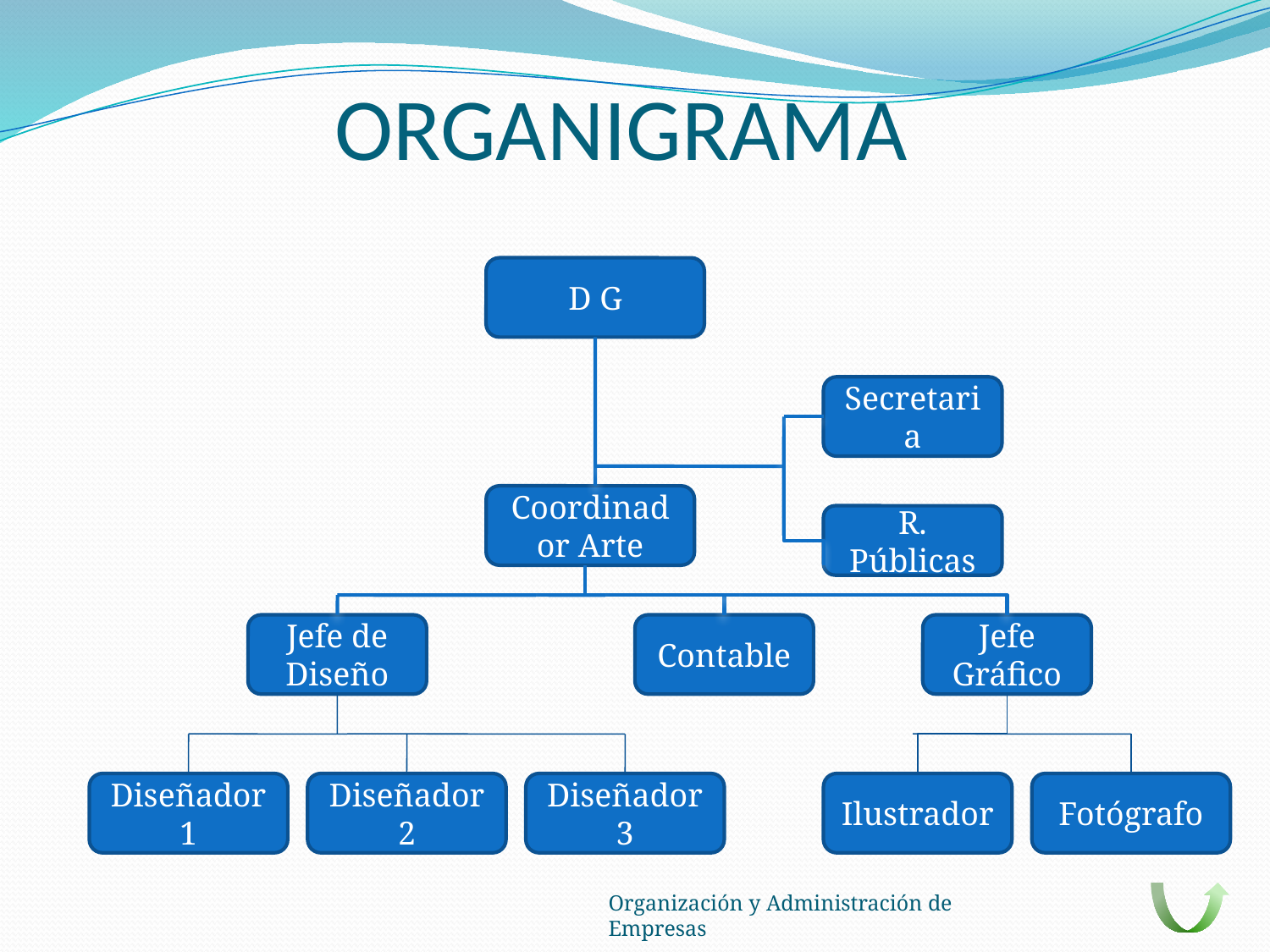

# ORGANIGRAMA
D G
Secretaria
Coordinador Arte
R. Públicas
Jefe de Diseño
Contable
Jefe Gráfico
Diseñador 1
Diseñador 2
Diseñador 3
Ilustrador
Fotógrafo

Organización y Administración de Empresas